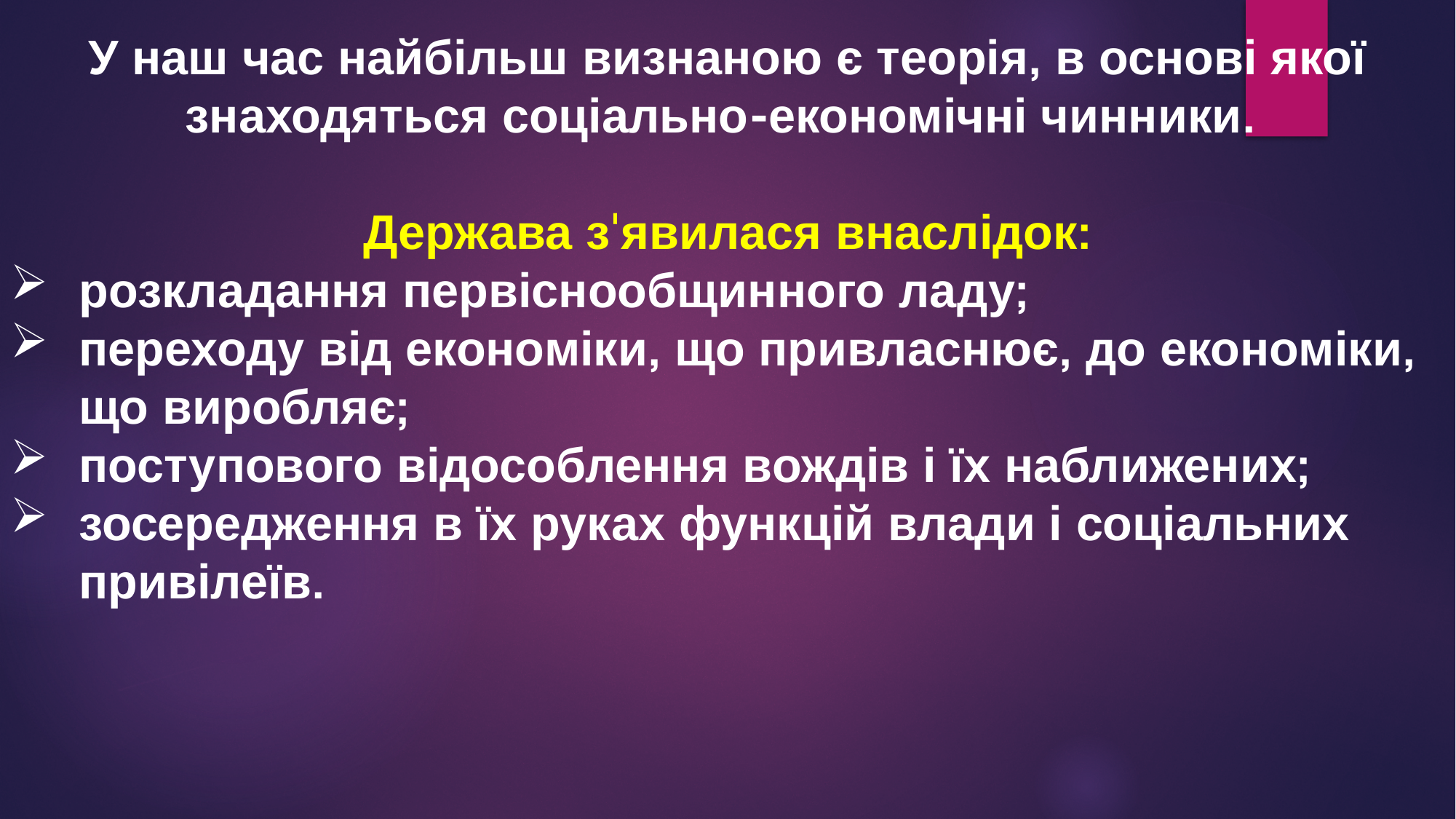

У наш час найбільш визнаною є теорія, в основі якої знаходяться соціально-економічні чинники.

Держава з'явилася внаслідок:
розкладання первіснообщинного ладу;
переходу від економіки, що привласнює, до економіки, що виробляє;
поступового відособлення вождів і їх наближених;
зосередження в їх руках функцій влади і соціальних привілеїв.